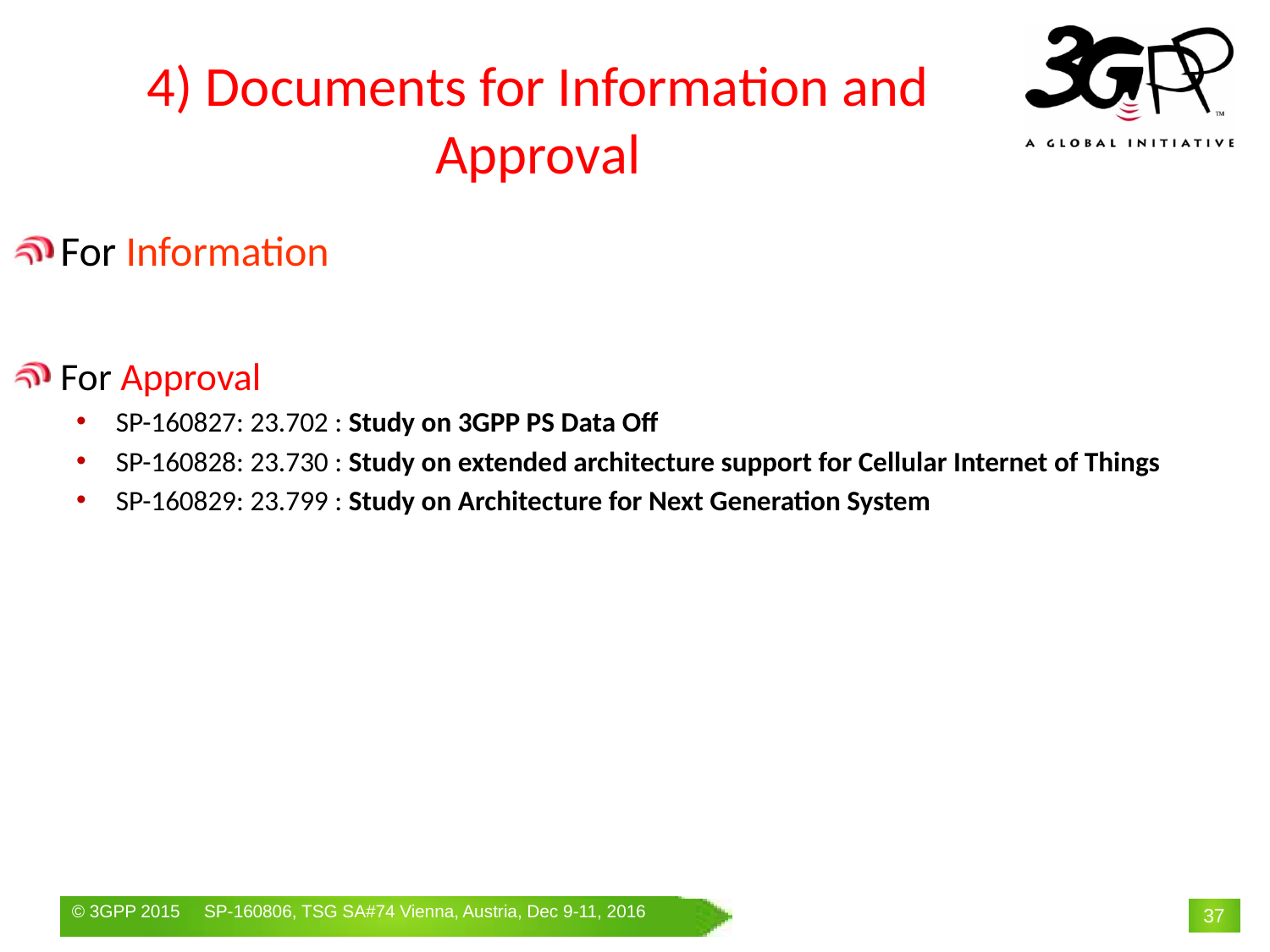

# 4) Documents for Information and Approval
For Information

For Approval
SP-160827: 23.702 : Study on 3GPP PS Data Off
SP-160828: 23.730 : Study on extended architecture support for Cellular Internet of Things
SP-160829: 23.799 : Study on Architecture for Next Generation System